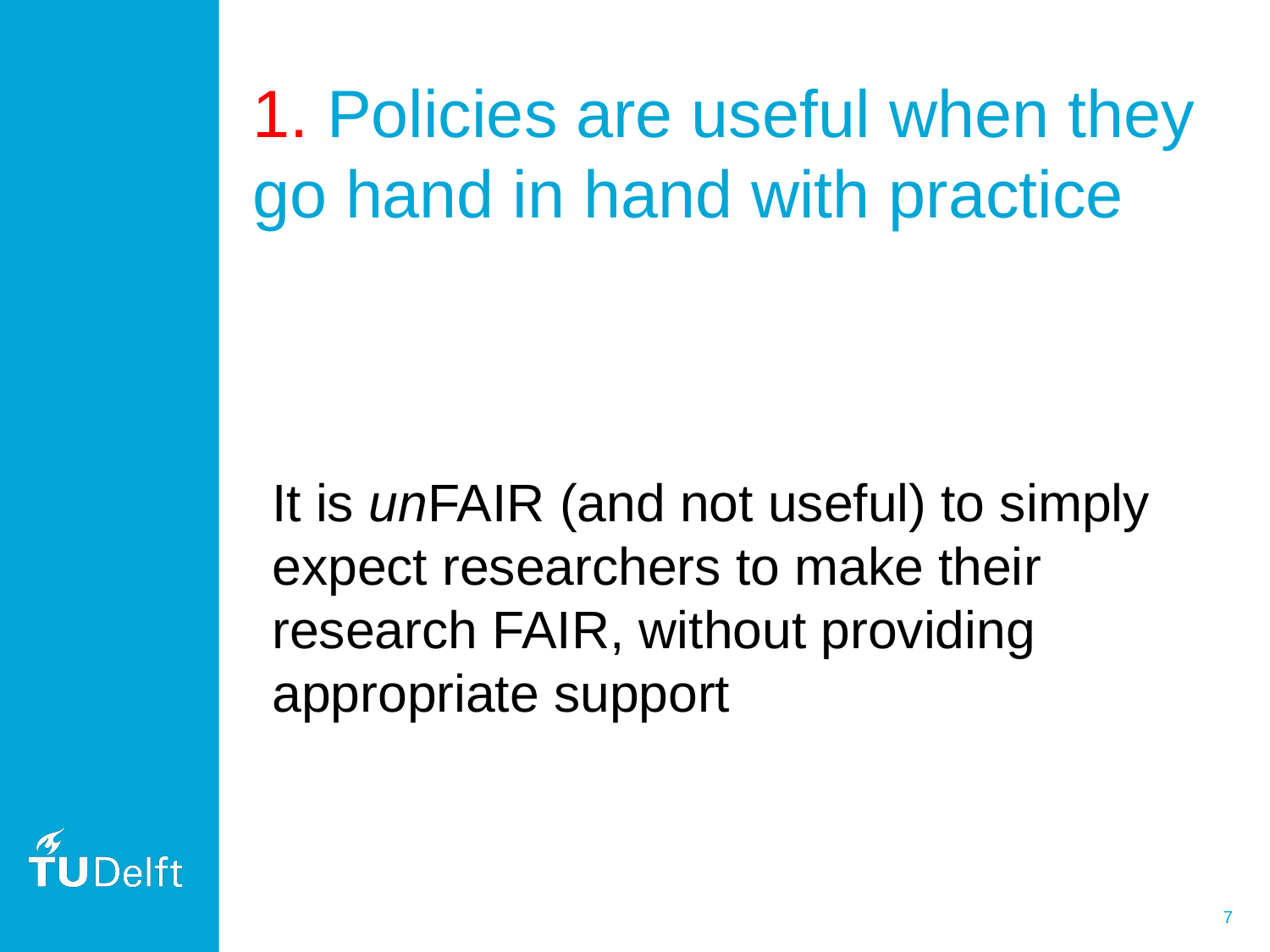

# 1. Policies are useful when they go hand in hand with practice
It is unFAIR (and not useful) to simply expect researchers to make their research FAIR, without providing appropriate support